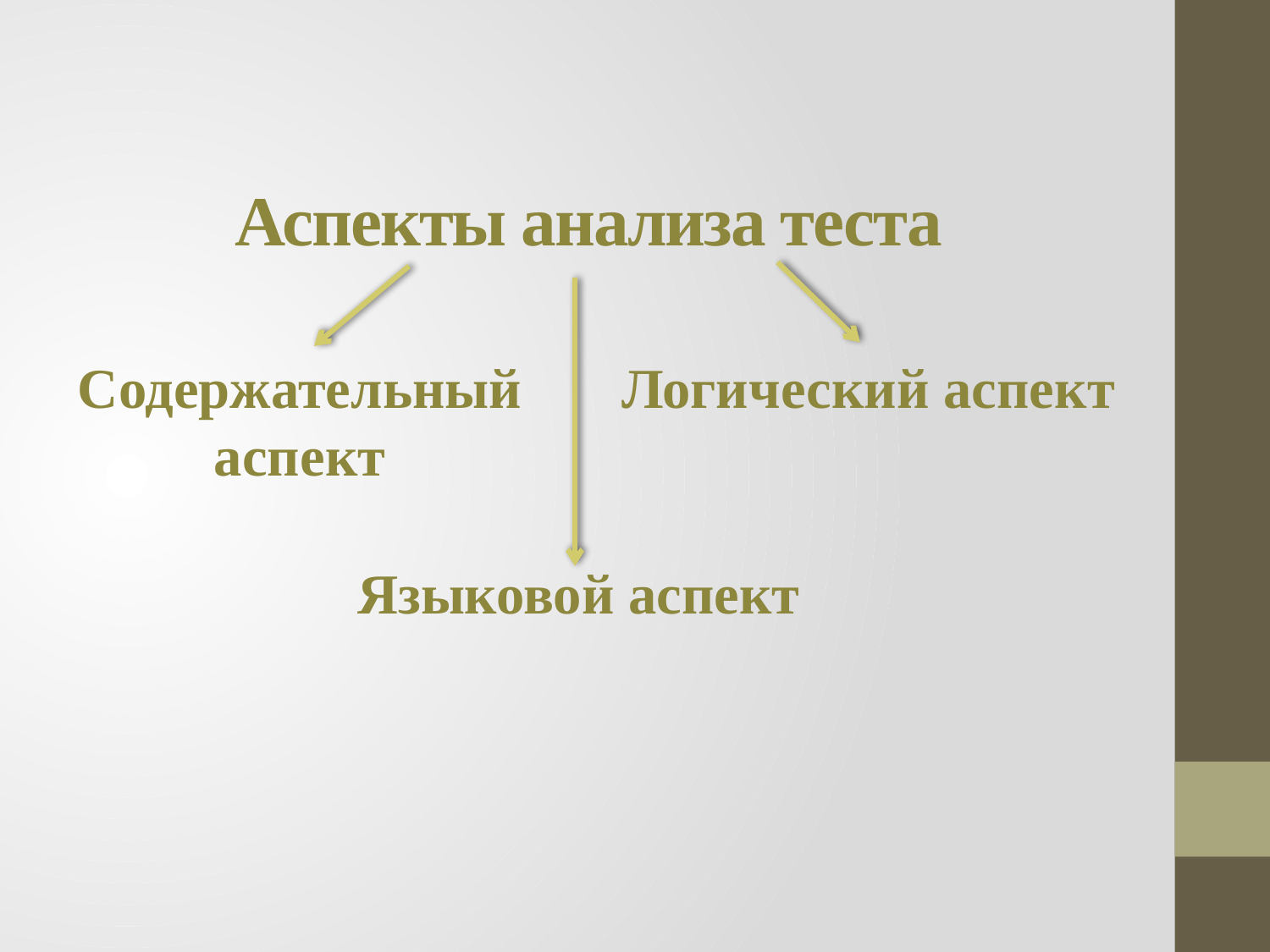

# Аспекты анализа теста

Содержательный аспект
Логический аспект
Языковой аспект